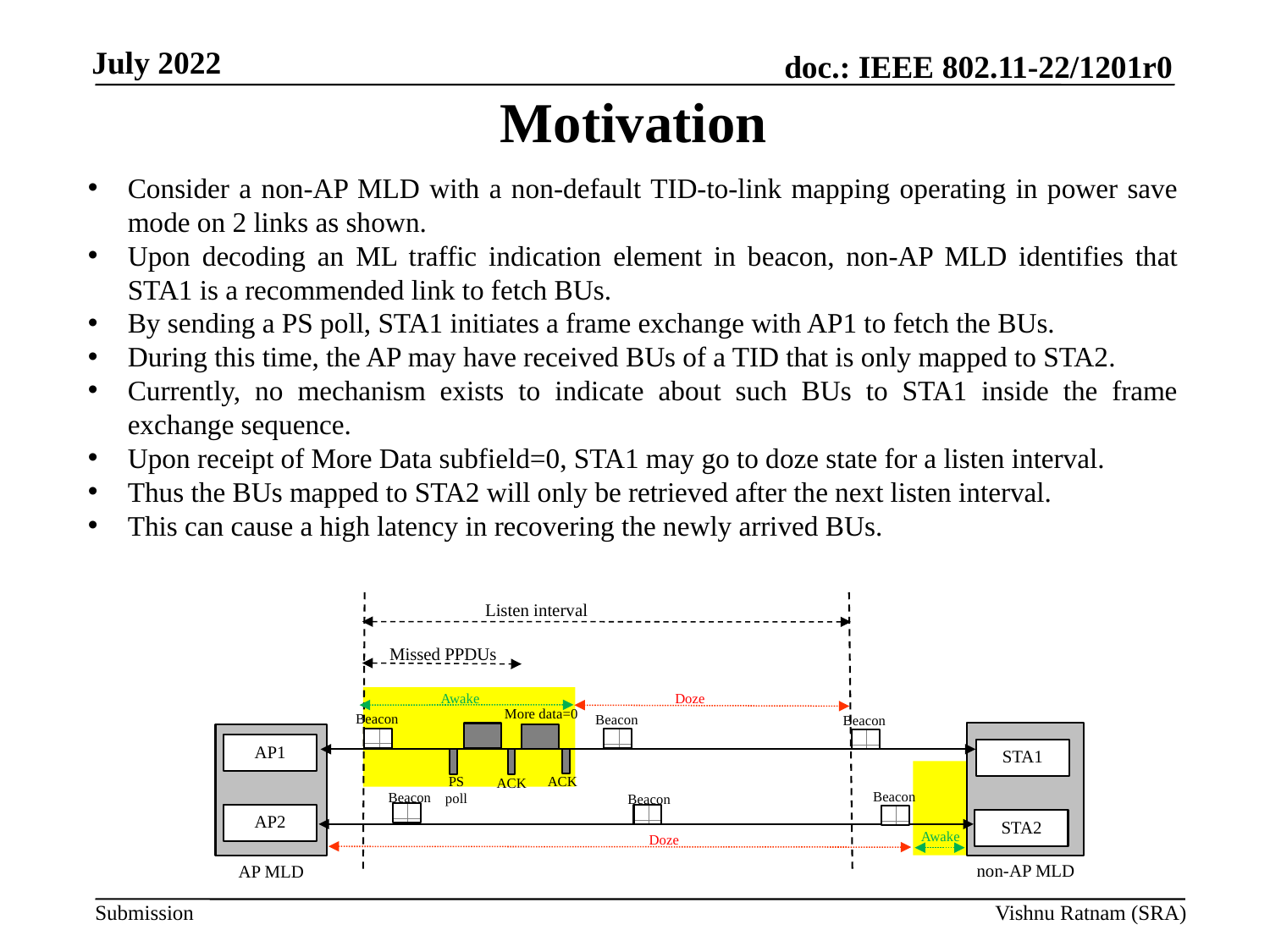

# Motivation
Consider a non-AP MLD with a non-default TID-to-link mapping operating in power save mode on 2 links as shown.
Upon decoding an ML traffic indication element in beacon, non-AP MLD identifies that STA1 is a recommended link to fetch BUs.
By sending a PS poll, STA1 initiates a frame exchange with AP1 to fetch the BUs.
During this time, the AP may have received BUs of a TID that is only mapped to STA2.
Currently, no mechanism exists to indicate about such BUs to STA1 inside the frame exchange sequence.
Upon receipt of More Data subfield=0, STA1 may go to doze state for a listen interval.
Thus the BUs mapped to STA2 will only be retrieved after the next listen interval.
This can cause a high latency in recovering the newly arrived BUs.

Listen interval
Awake
Doze

More data=0
Beacon

Beacon

Beacon

AP1
STA1

PS poll
ACK
ACK
Beacon

Beacon

Beacon

AP2
STA2
Awake
Doze
non-AP MLD
AP MLD
Missed PPDUs
Vishnu Ratnam (SRA)